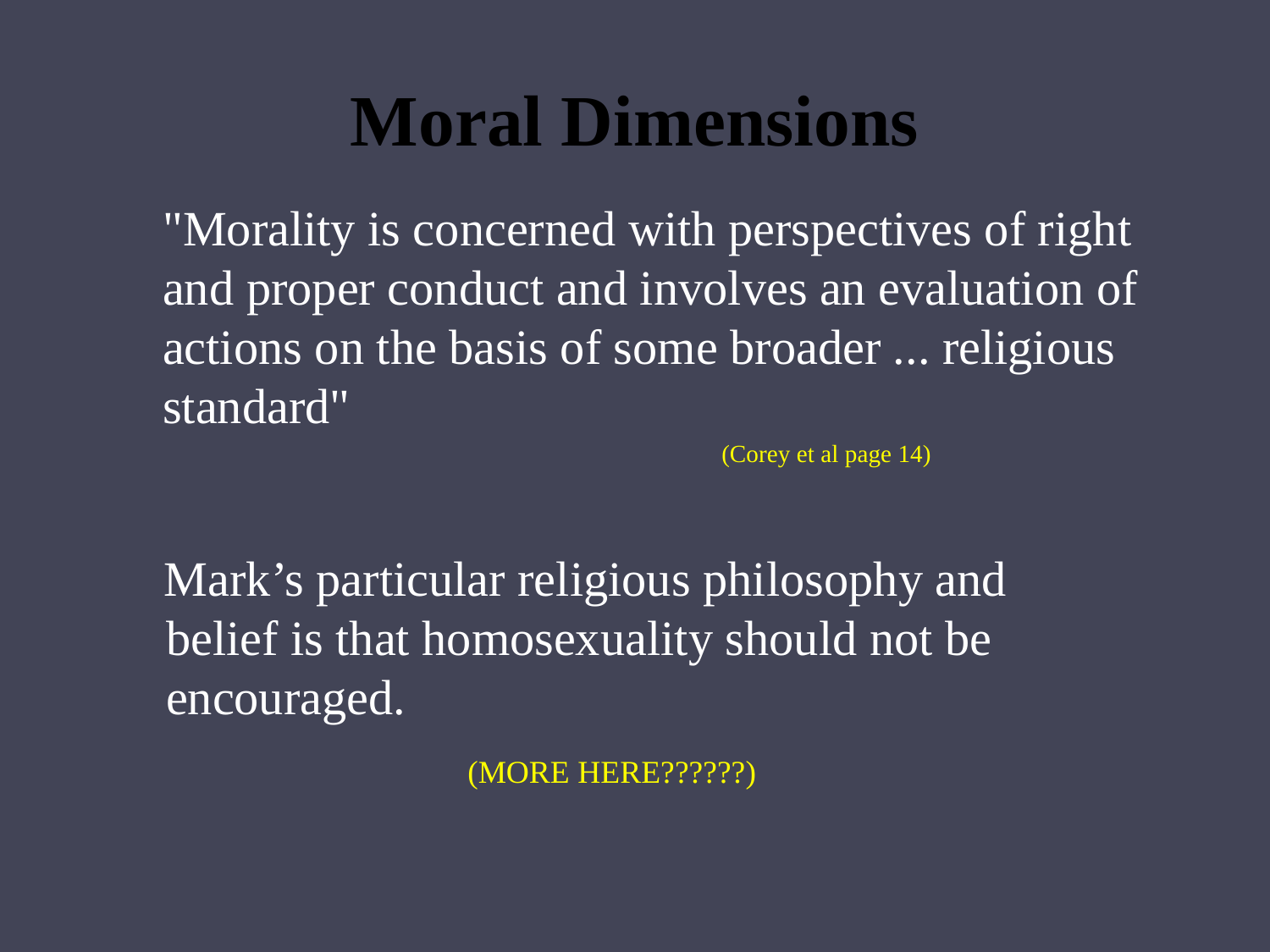

# Moral Dimensions
	"Morality is concerned with perspectives of right and proper conduct and involves an evaluation of actions on the basis of some broader ... religious standard"
					(Corey et al page 14)

 Mark’s particular religious philosophy and               belief is that homosexuality should not be encouraged.
			(MORE HERE??????)